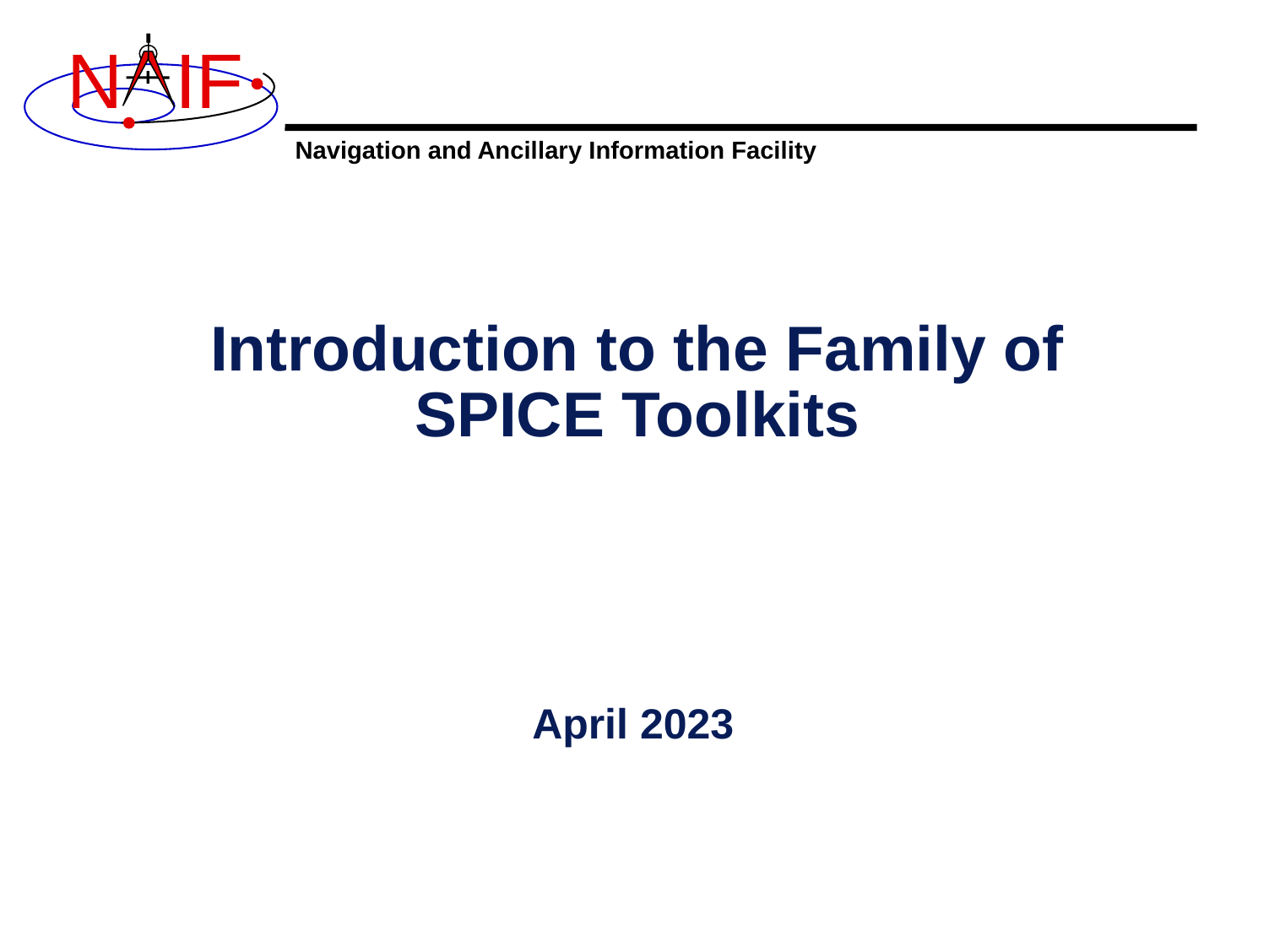

# Introduction to the Family of SPICE Toolkits
April 2023